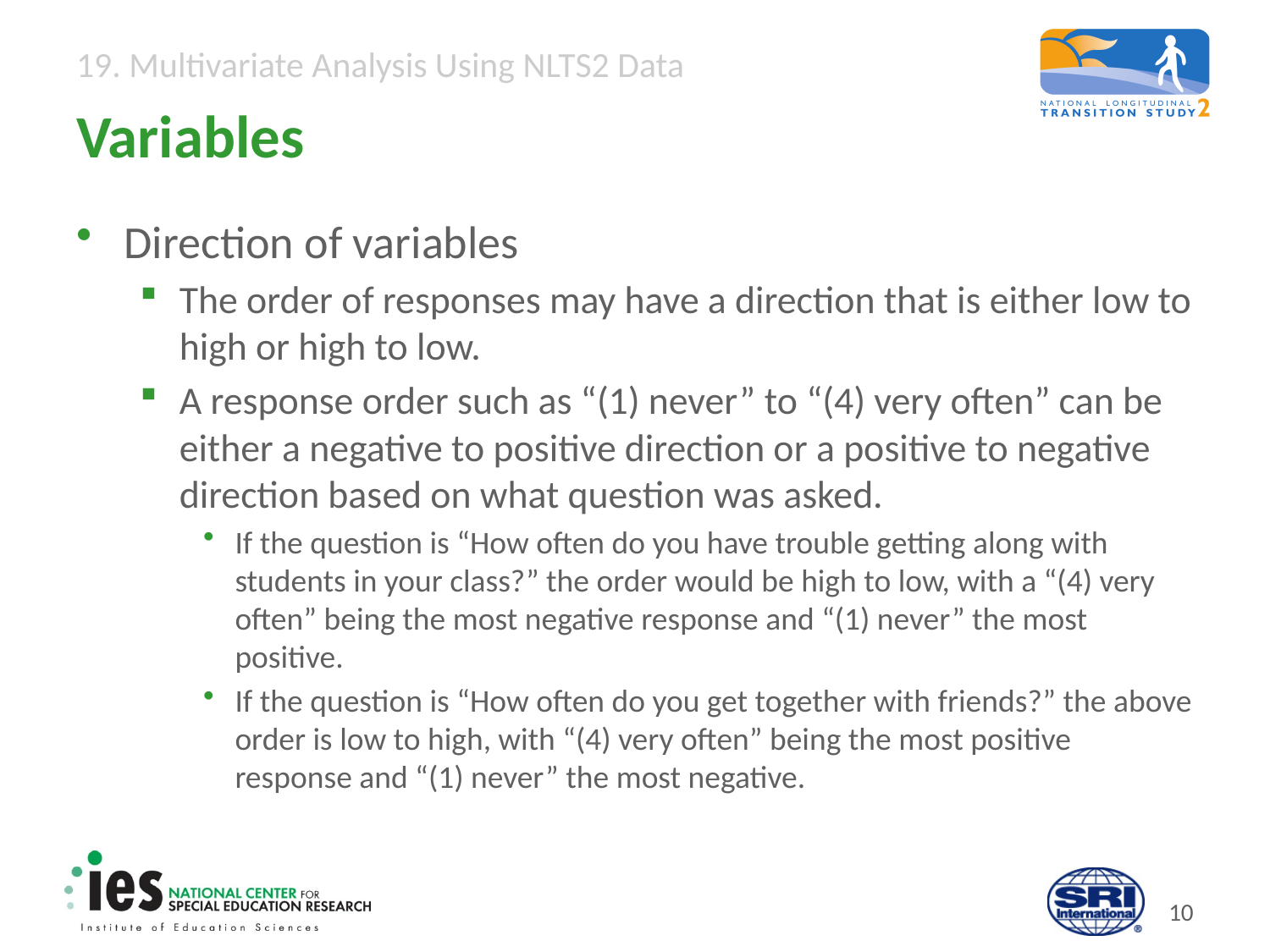

# Variables
Direction of variables
The order of responses may have a direction that is either low to high or high to low.
A response order such as “(1) never” to “(4) very often” can be either a negative to positive direction or a positive to negative direction based on what question was asked.
If the question is “How often do you have trouble getting along with students in your class?” the order would be high to low, with a “(4) very often” being the most negative response and “(1) never” the most positive.
If the question is “How often do you get together with friends?” the above order is low to high, with “(4) very often” being the most positive response and “(1) never” the most negative.
10